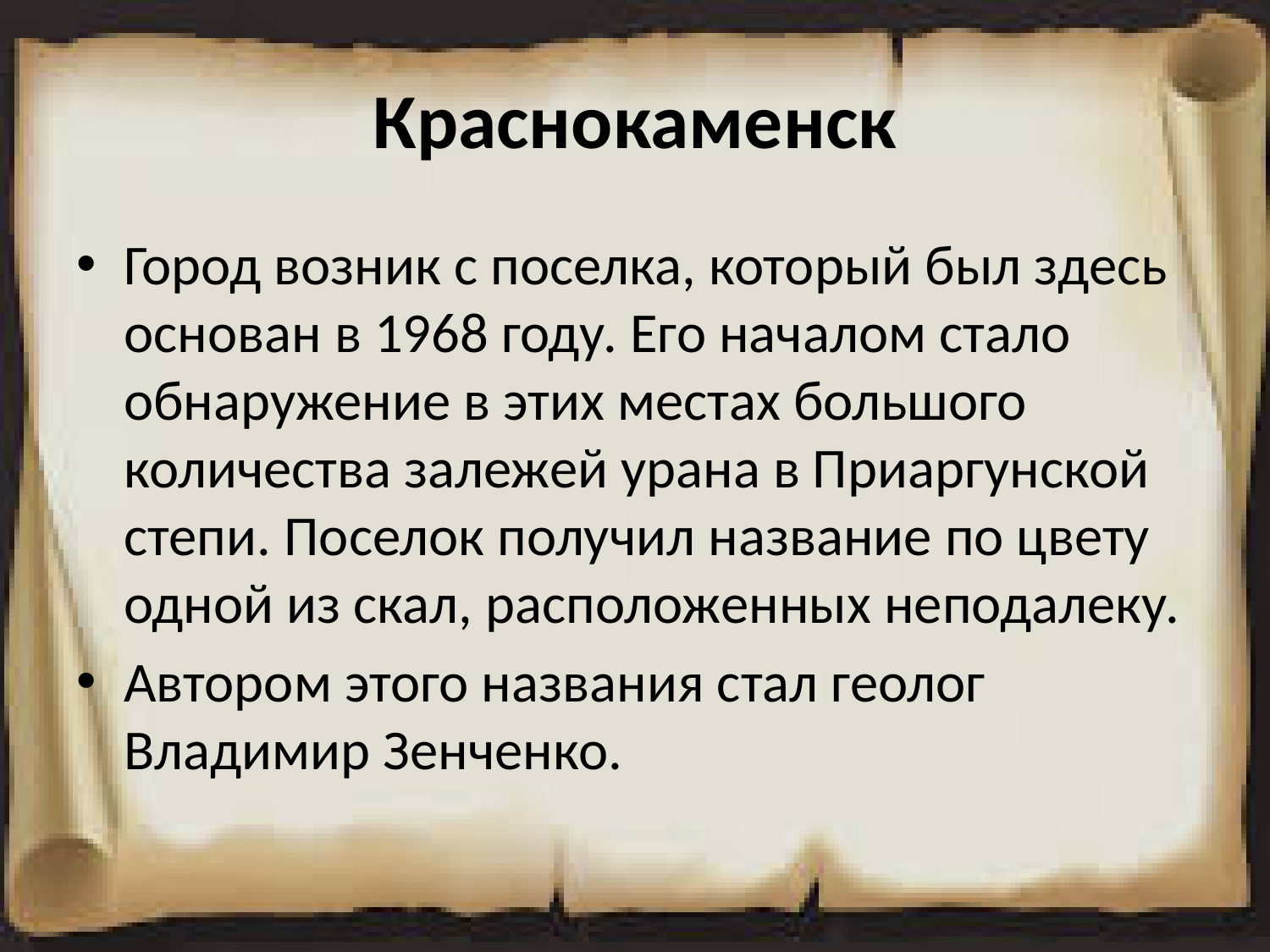

# Краснокаменск
Город возник с поселка, который был здесь основан в 1968 году. Его началом стало обнаружение в этих местах большого количества залежей урана в Приаргунской степи. Поселок получил название по цвету одной из скал, расположенных неподалеку.
Автором этого названия стал геолог Владимир Зенченко.